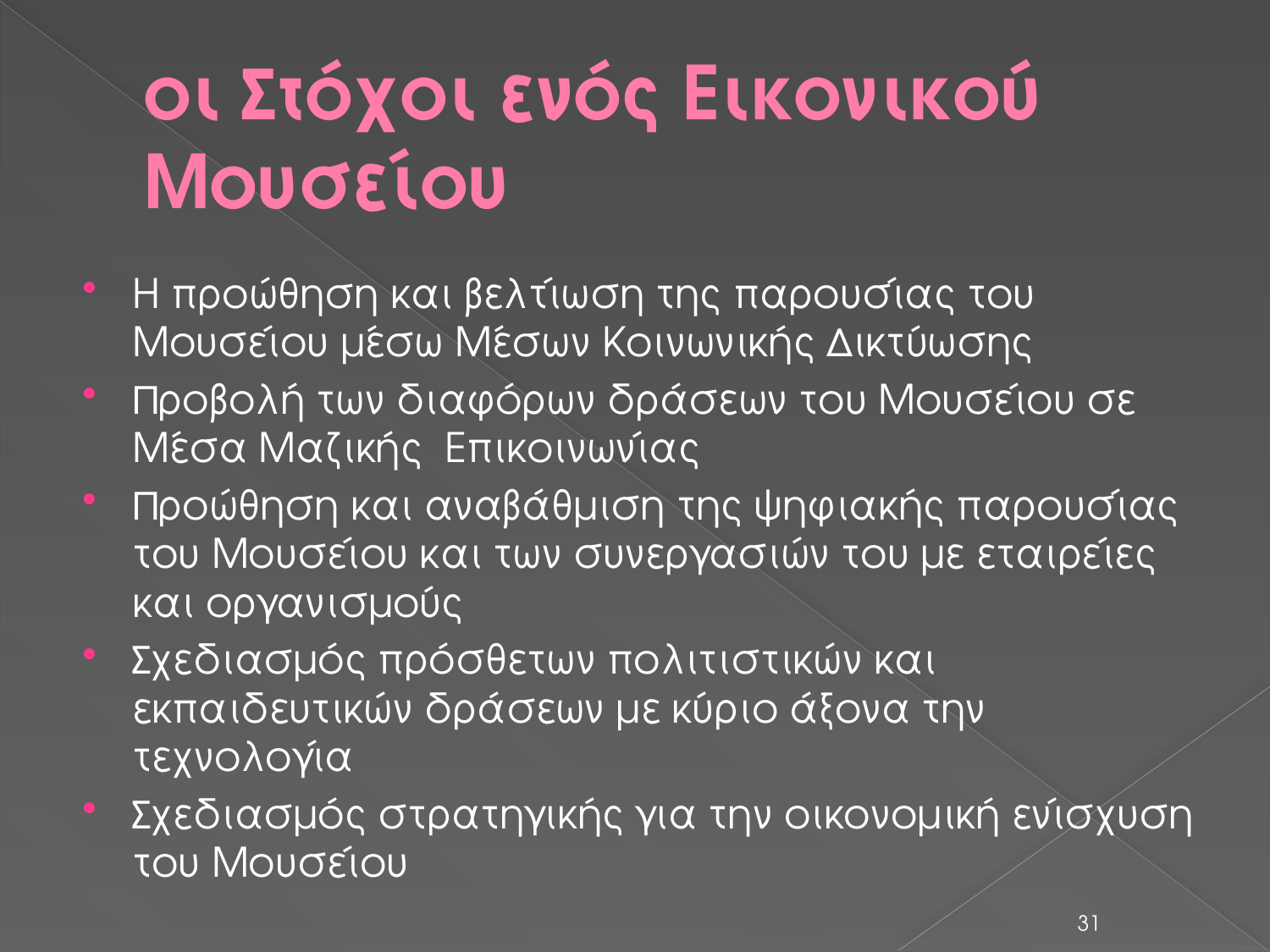

# οι Στόχοι ενός Εικονικού Μουσείου
Η προώθηση και βελτίωση της παρουσίας του Μουσείου μέσω Μέσων Κοινωνικής Δικτύωσης
Προβολή των διαφόρων δράσεων του Μουσείου σε Μέσα Μαζικής  Επικοινωνίας
Προώθηση και αναβάθμιση της ψηφιακής παρουσίας του Μουσείου και των συνεργασιών του με εταιρείες και οργανισμούς
Σχεδιασμός πρόσθετων πολιτιστικών και εκπαιδευτικών δράσεων με κύριο άξονα την τεχνολογία
Σχεδιασμός στρατηγικής για την οικονομική ενίσχυση του Μουσείου

31